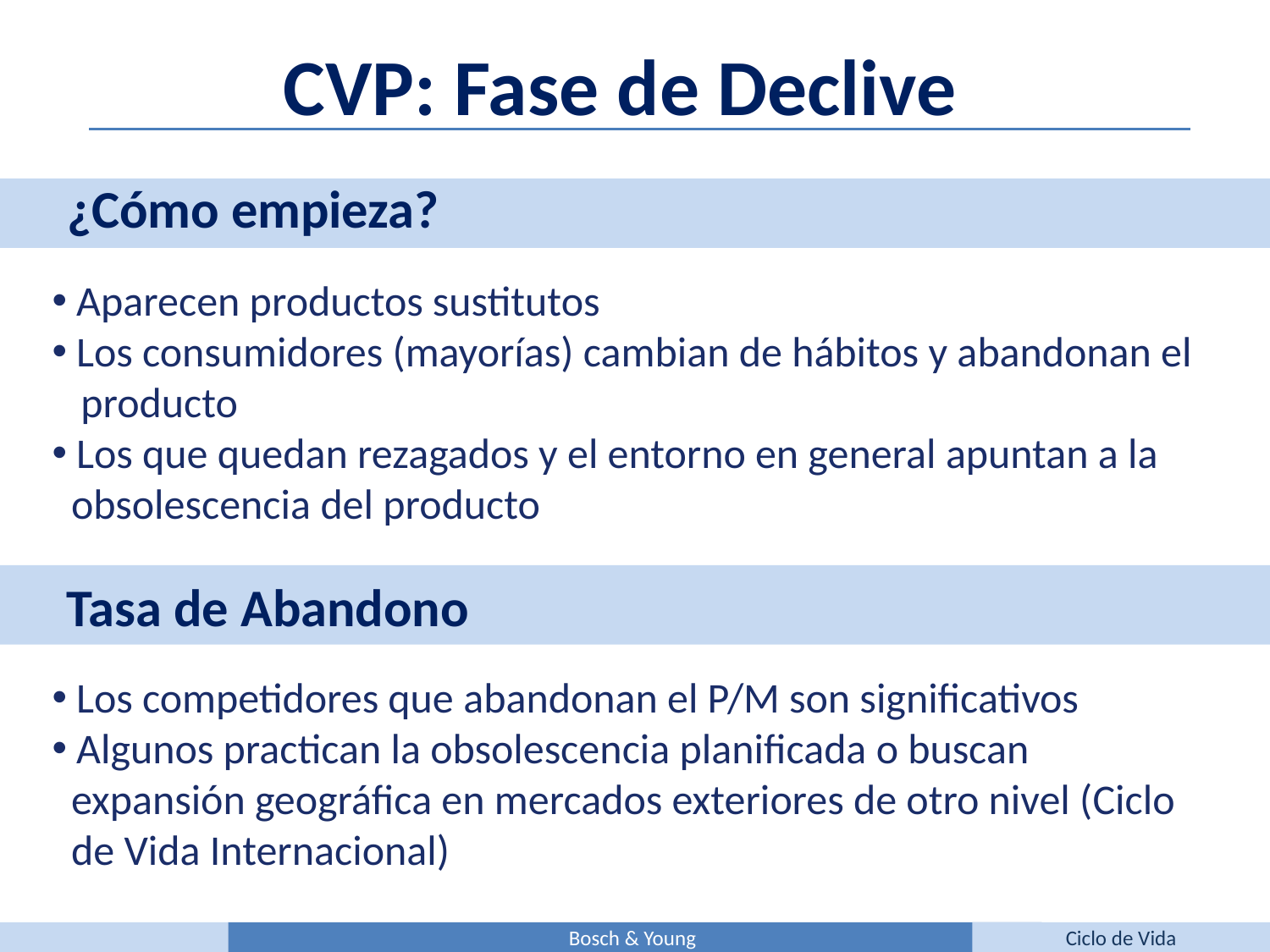

CVP: Fase de Declive
¿Cómo empieza?

 Aparecen productos sustitutos
 Los consumidores (mayorías) cambian de hábitos y abandonan el
   producto
 Los que quedan rezagados y el entorno en general apuntan a la
  obsolescencia del producto

Tasa de Abandono
 Los competidores que abandonan el P/M son significativos
 Algunos practican la obsolescencia planificada o buscan
  expansión geográfica en mercados exteriores de otro nivel (Ciclo
  de Vida Internacional)

Bosch & Young
Ciclo de Vida